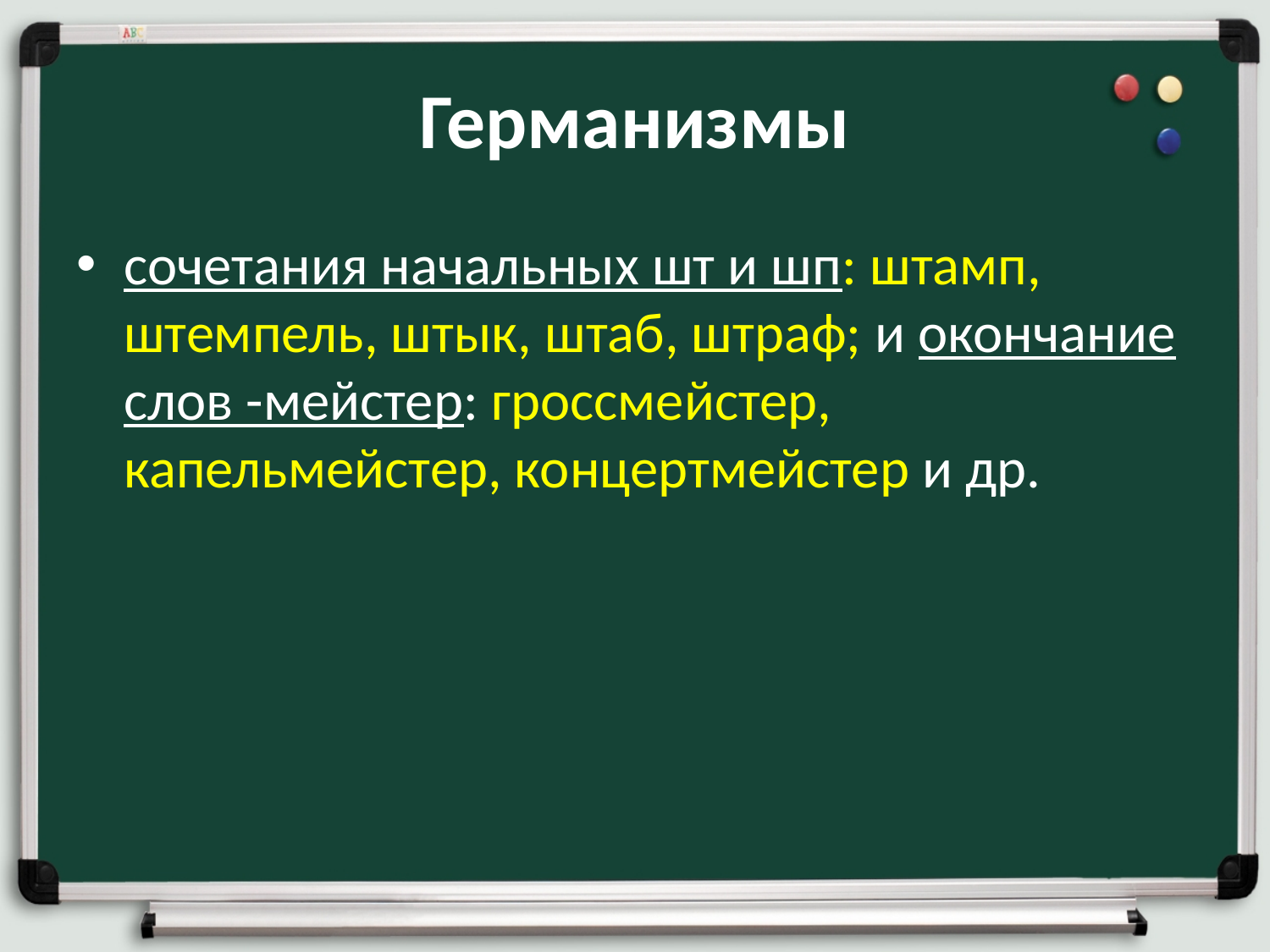

# Германизмы
сочетания начальных шт и шп: штамп, штемпель, штык, штаб, штраф; и окончание слов -мейстер: гроссмейстер, капельмейстер, концертмейстер и др.